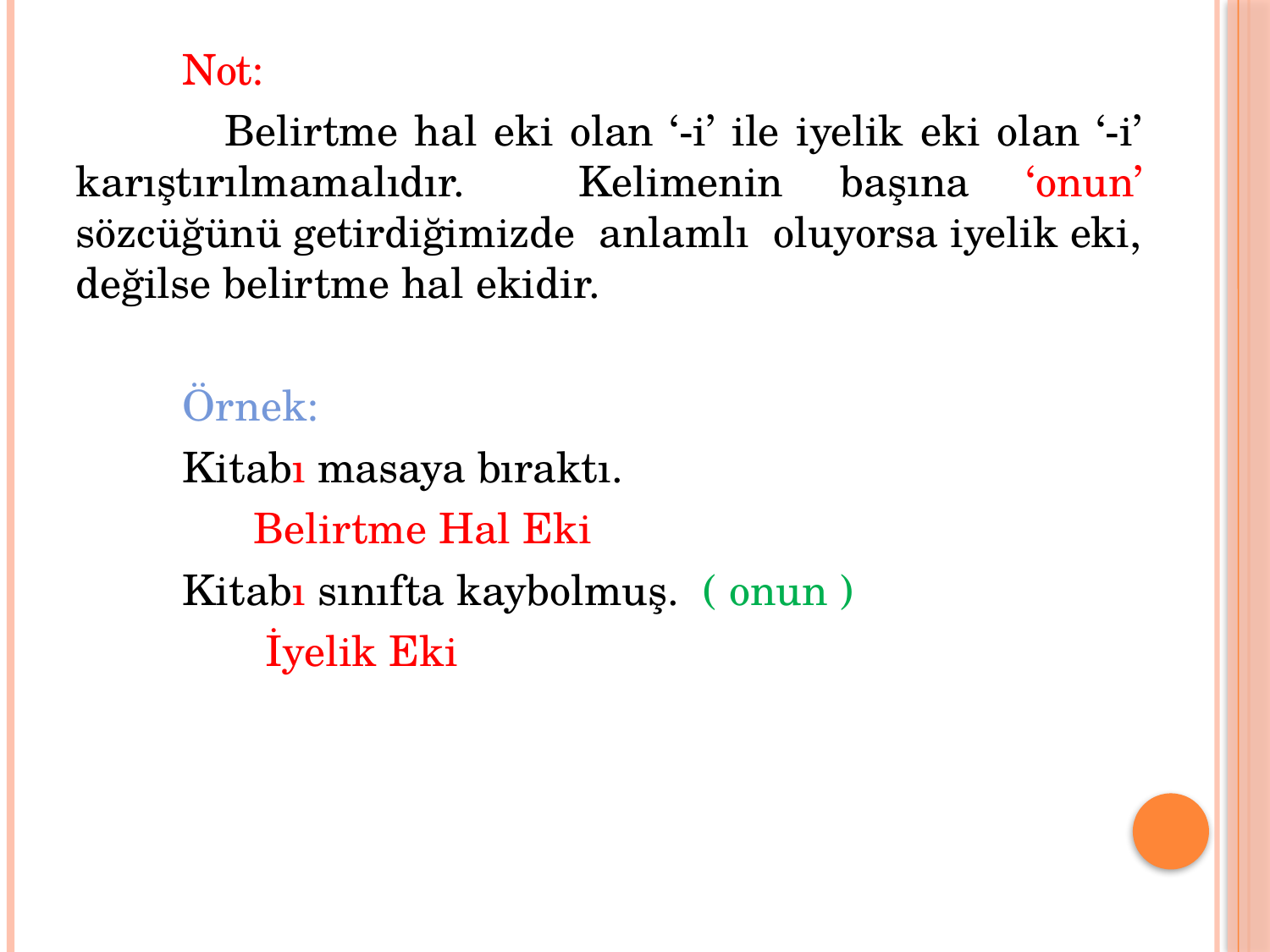

Not:
         Belirtme hal eki olan ‘-i’ ile iyelik eki olan ‘-i’ karıştırılmamalıdır.  Kelimenin başına ‘onun’ sözcüğünü getirdiğimizde  anlamlı  oluyorsa iyelik eki, değilse belirtme hal ekidir.

         Örnek:
         Kitabı masaya bıraktı.
               Belirtme Hal Eki
         Kitabı sınıfta kaybolmuş.  ( onun )
                İyelik Eki